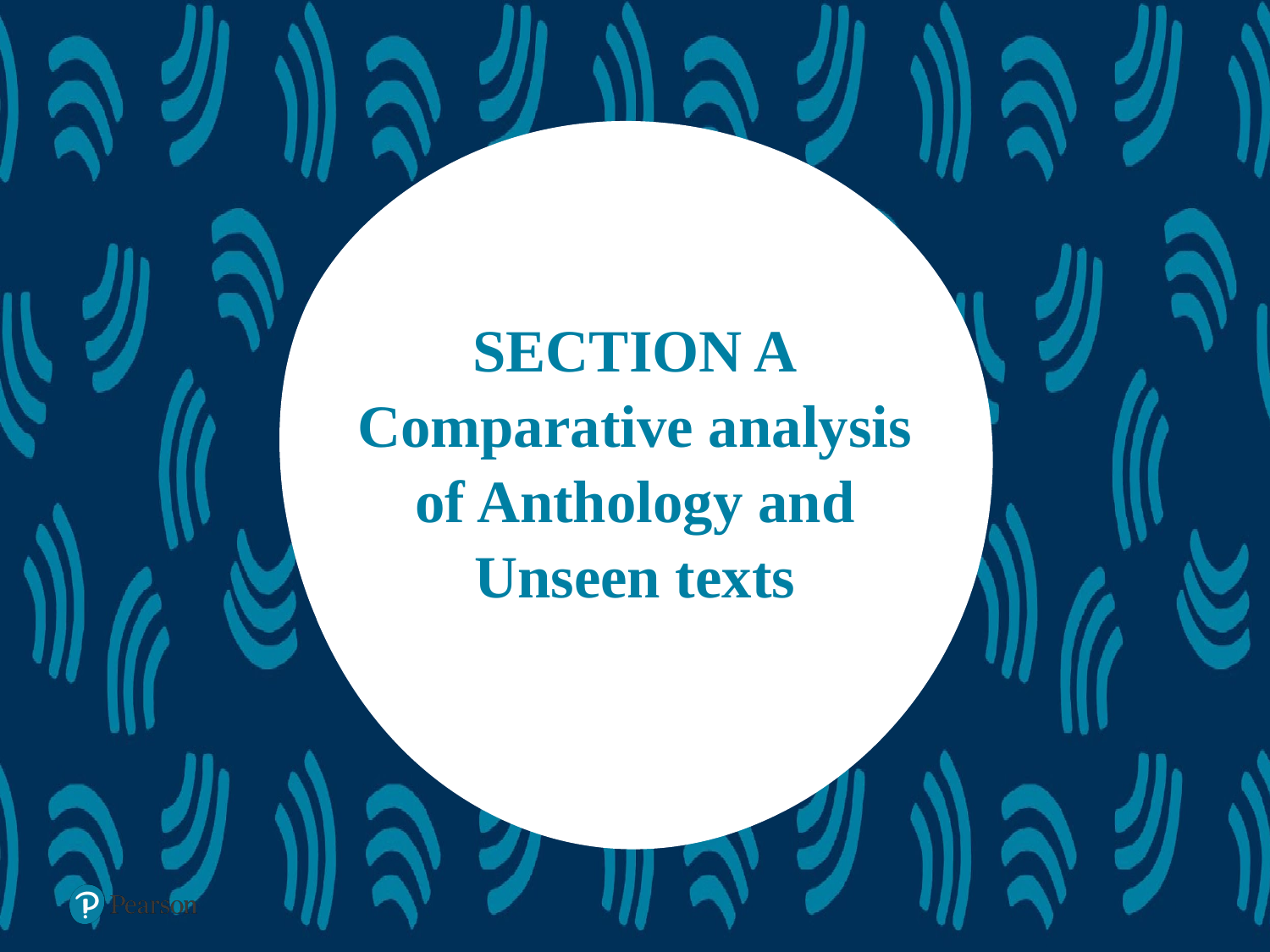

# SECTION A Comparative analysis of Anthology and Unseen texts